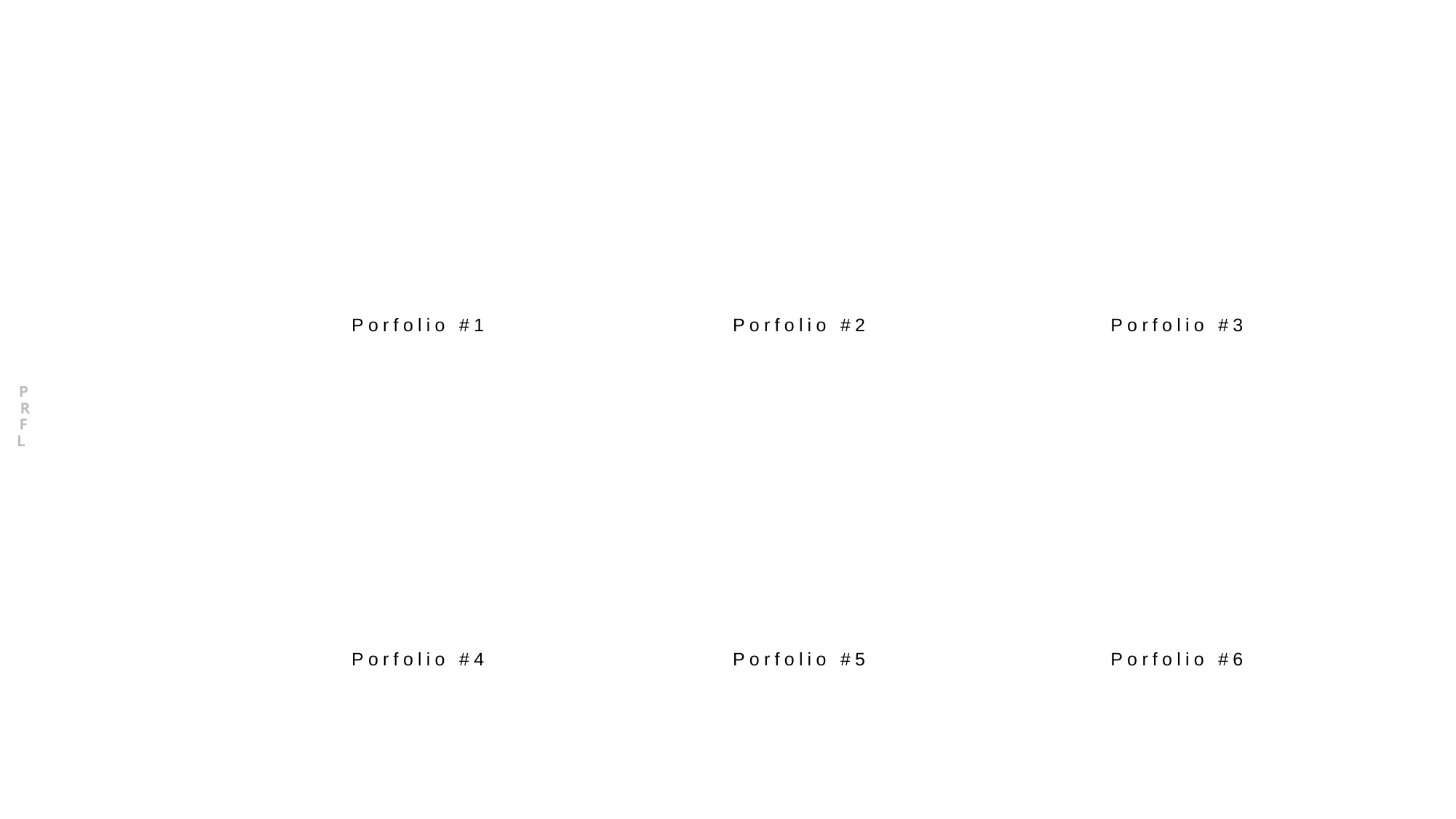

PORTFOLIO
Porfolio #1
Porfolio #2
Porfolio #3

Porfolio #4
Porfolio #5
Porfolio #6